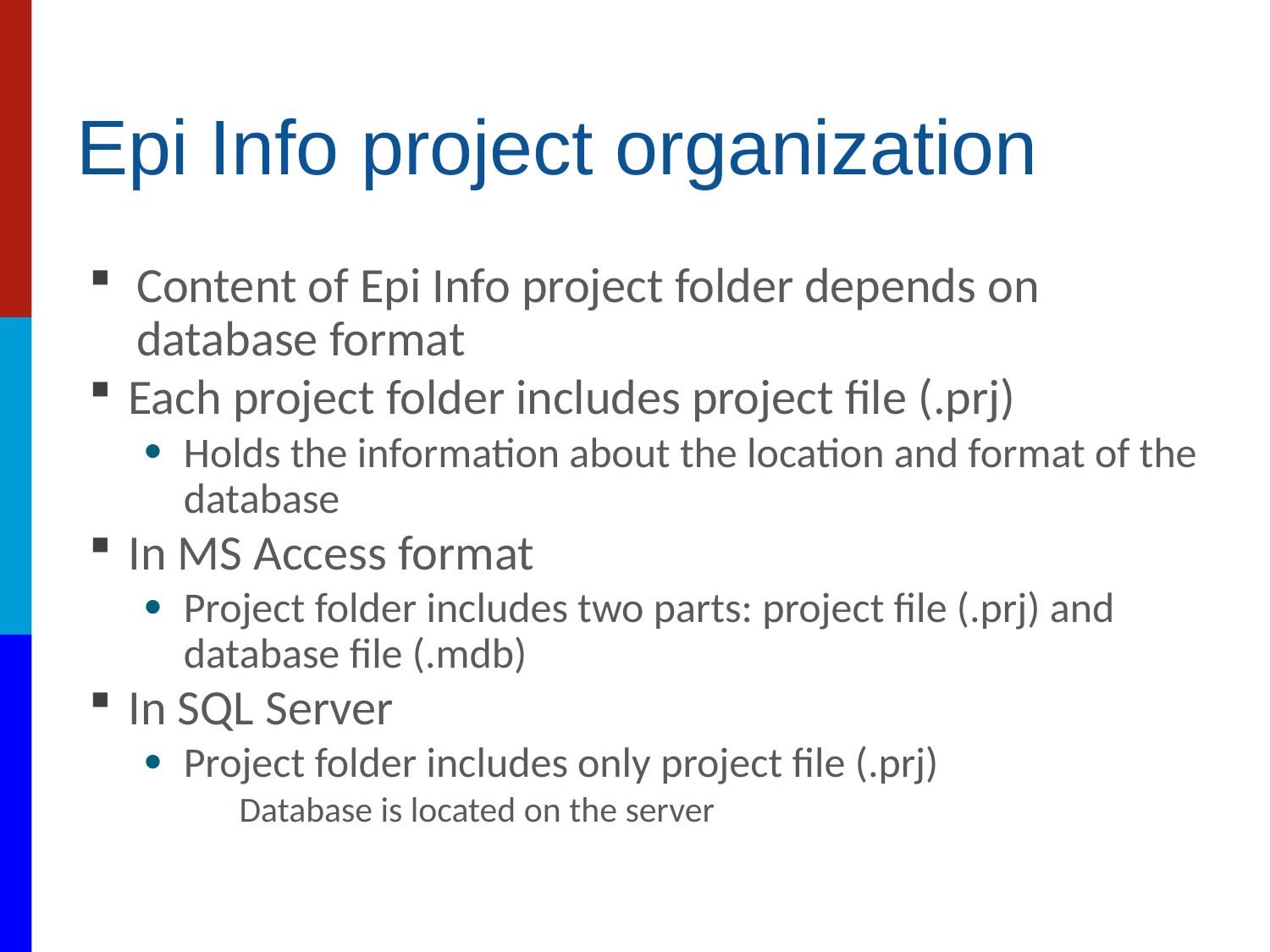

# Epi Info project organization
Content of Epi Info project folder depends on database format
Each project folder includes project file (.prj)
Holds the information about the location and format of the database
In MS Access format
Project folder includes two parts: project file (.prj) and database file (.mdb)
In SQL Server
Project folder includes only project file (.prj)
Database is located on the server